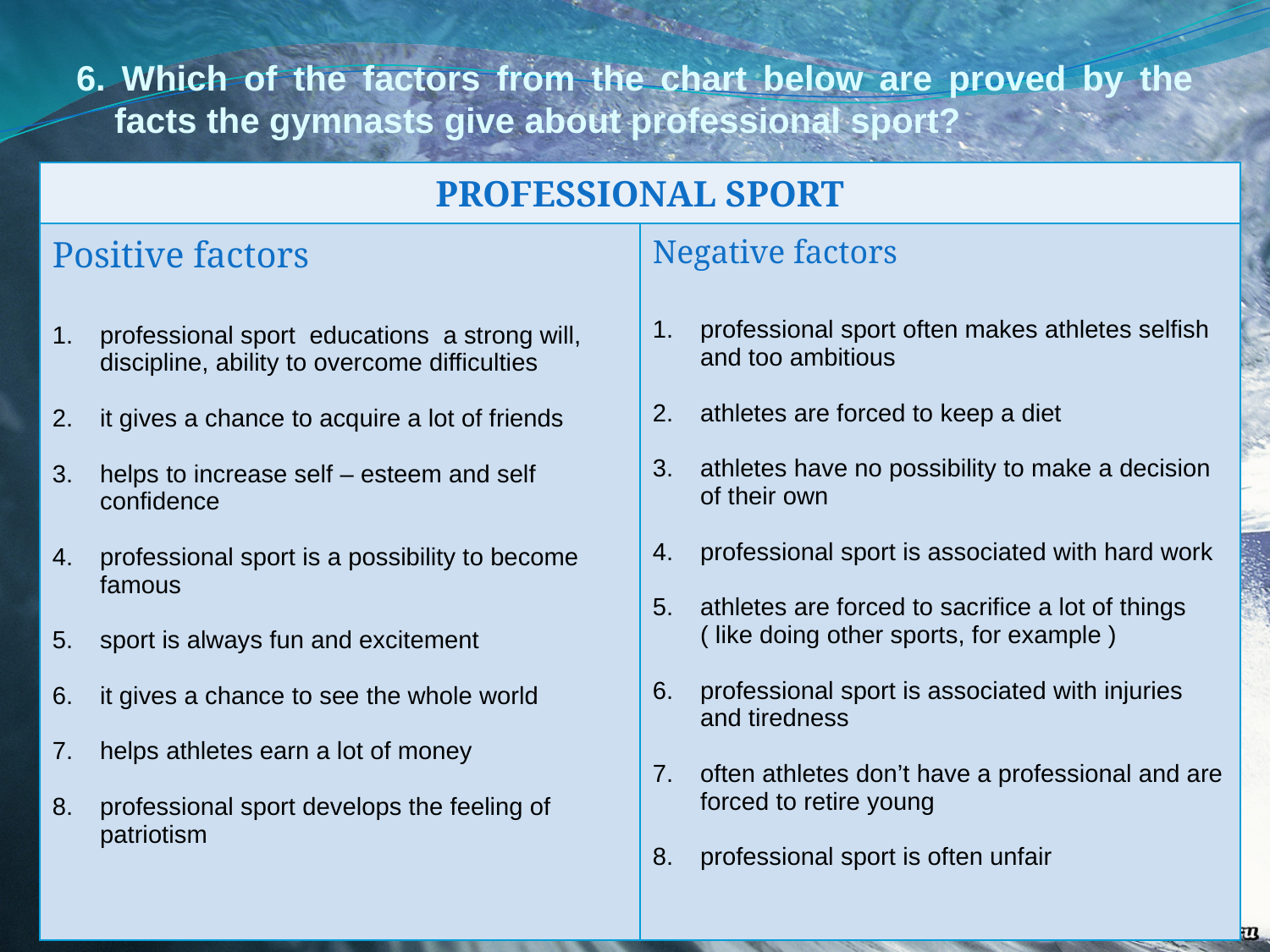

6. Which of the factors from the chart below are proved by the facts the gymnasts give about professional sport?
| PROFESSIONAL SPORT |  |
| --- | --- |
| Positive factors professional sport educations a strong will, discipline, ability to overcome difficulties it gives a chance to acquire a lot of friends helps to increase self – esteem and self confidence professional sport is a possibility to become famous sport is always fun and excitement it gives a chance to see the whole world helps athletes earn a lot of money professional sport develops the feeling of patriotism | Negative factors professional sport often makes athletes selfish and too ambitious athletes are forced to keep a diet athletes have no possibility to make a decision of their own professional sport is associated with hard work athletes are forced to sacrifice a lot of things ( like doing other sports, for example ) professional sport is associated with injuries and tiredness often athletes don’t have a professional and are forced to retire young professional sport is often unfair |